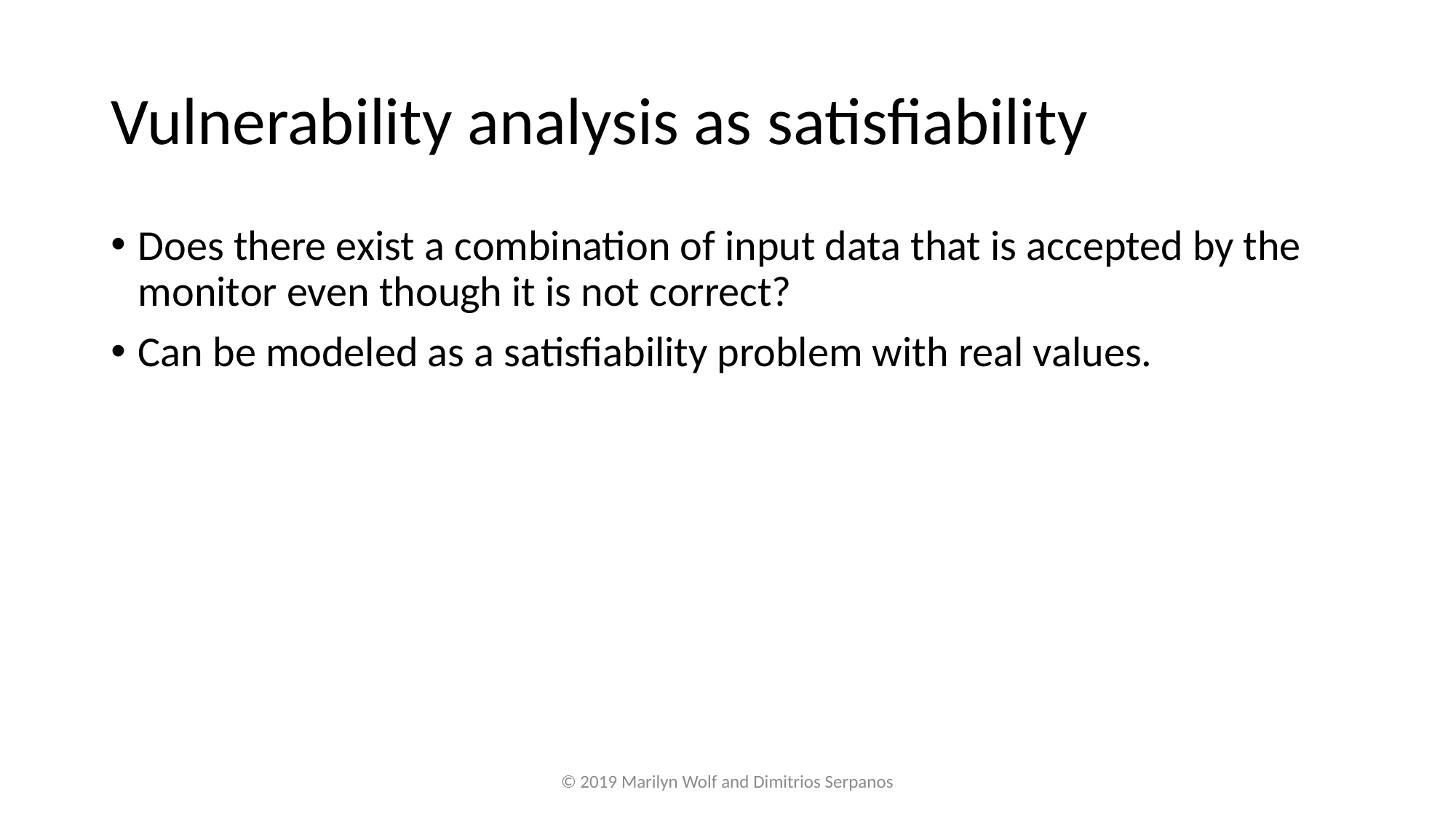

# Vulnerability analysis as satisfiability
Does there exist a combination of input data that is accepted by the monitor even though it is not correct?
Can be modeled as a satisfiability problem with real values.
© 2019 Marilyn Wolf and Dimitrios Serpanos